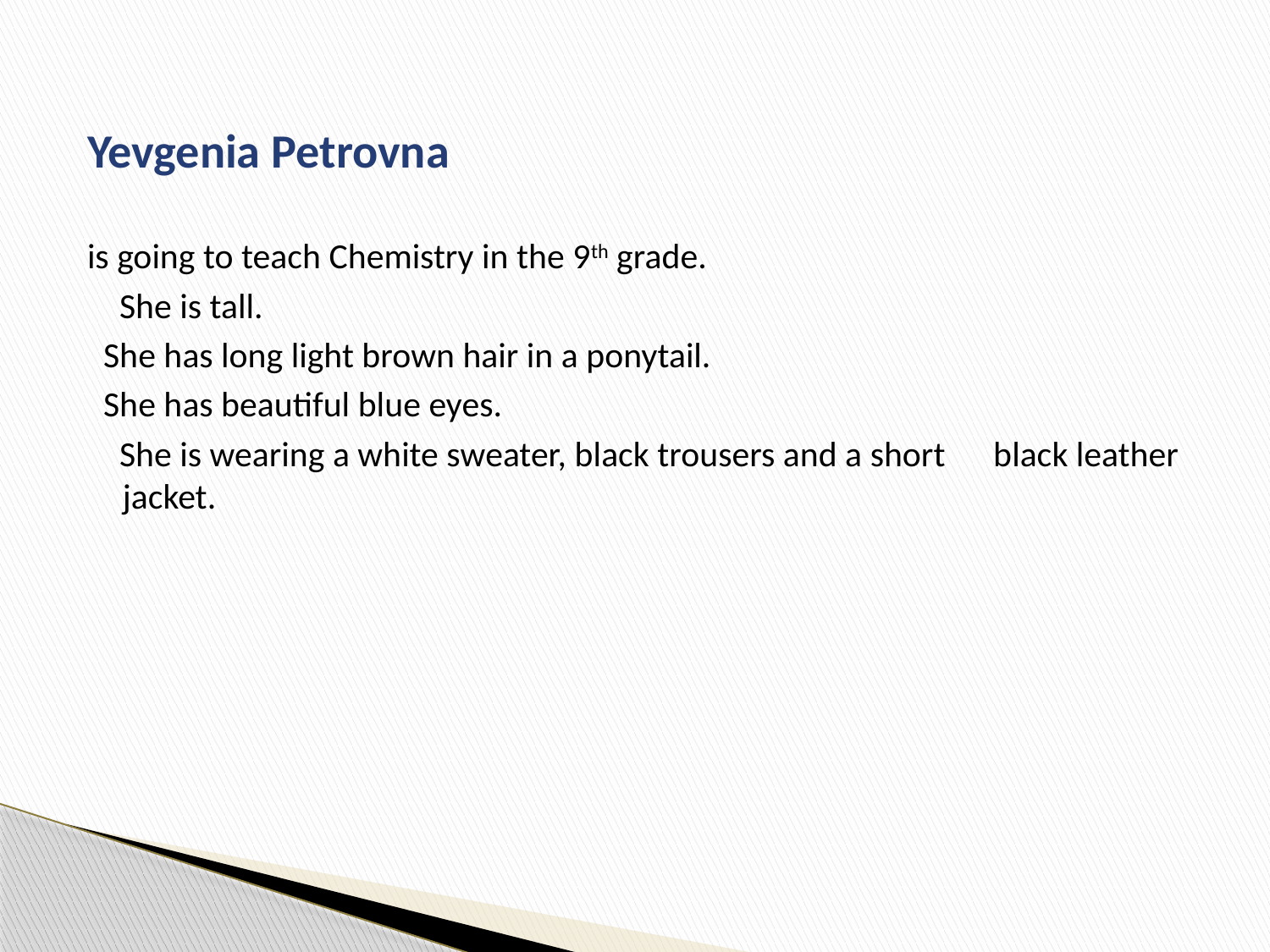

#

Yevgenia Petrovna

is going to teach Chemistry in the 9th grade.
    She is tall.
  She has long light brown hair in a ponytail.
  She has beautiful blue eyes.
    She is wearing a white sweater, black trousers and a short      black leather jacket.